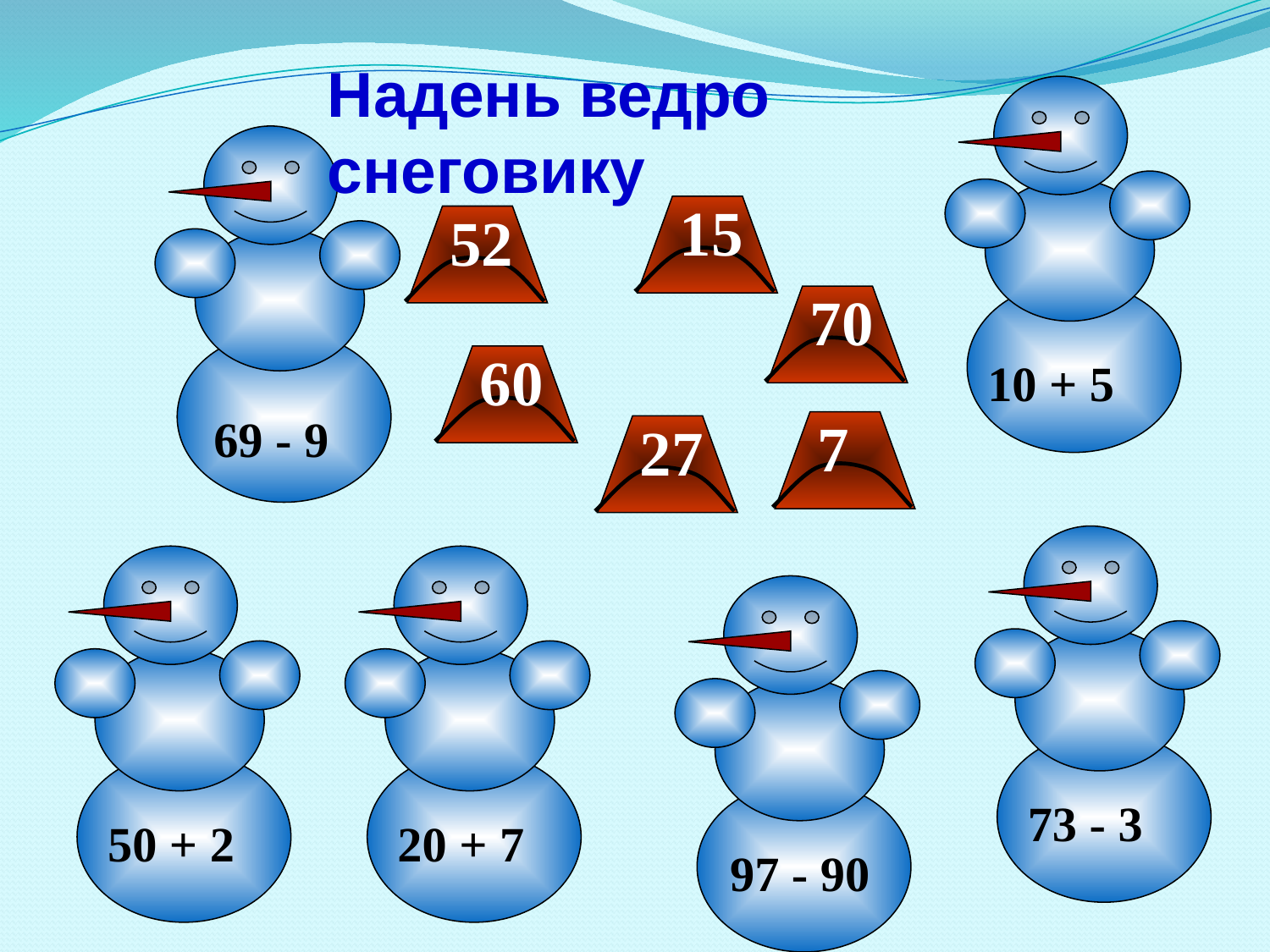

Надень ведро снеговику

15

52

70

60

10 + 5
69 - 9
7

27

73 - 3
50 + 2
20 + 7
 97 - 90